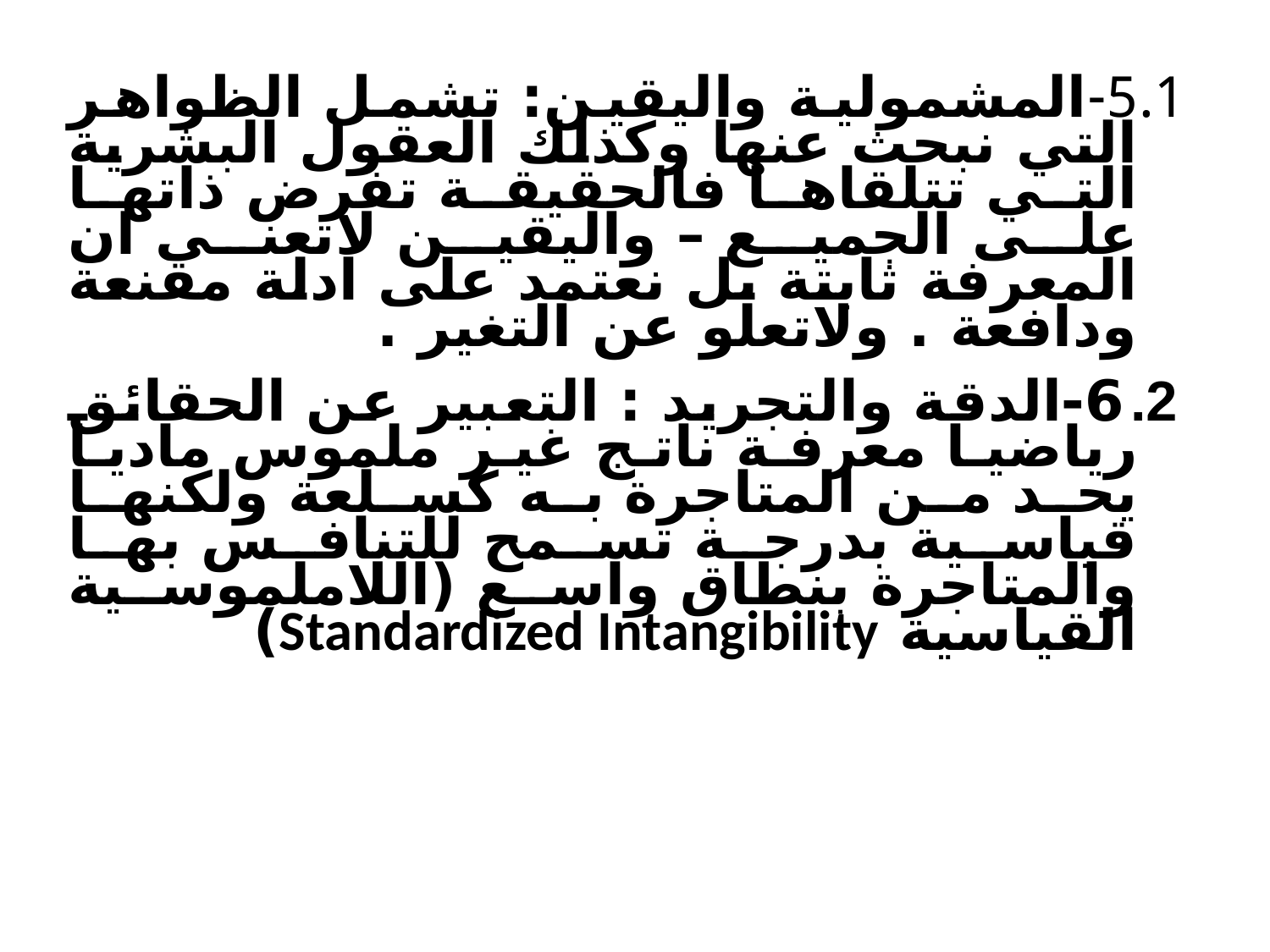

5-المشمولية واليقين: تشمل الظواهر التي نبحث عنها وكذلك العقول البشرية التي تتلقاها فالحقيقة تفرض ذاتها على الجميع – واليقين لاتعنى ان المعرفة ثابتة بل نعتمد على ادلة مقنعة ودافعة . ولاتعلو عن التغير .
6-الدقة والتجريد : التعبير عن الحقائق رياضيا معرفة ناتج غير ملموس ماديا يحد من المتاجرة به كسلعة ولكنها قياسية بدرجة تسمح للتنافس بها والمتاجرة بنطاق واسع (اللاملموسية القياسية Standardized Intangibility)